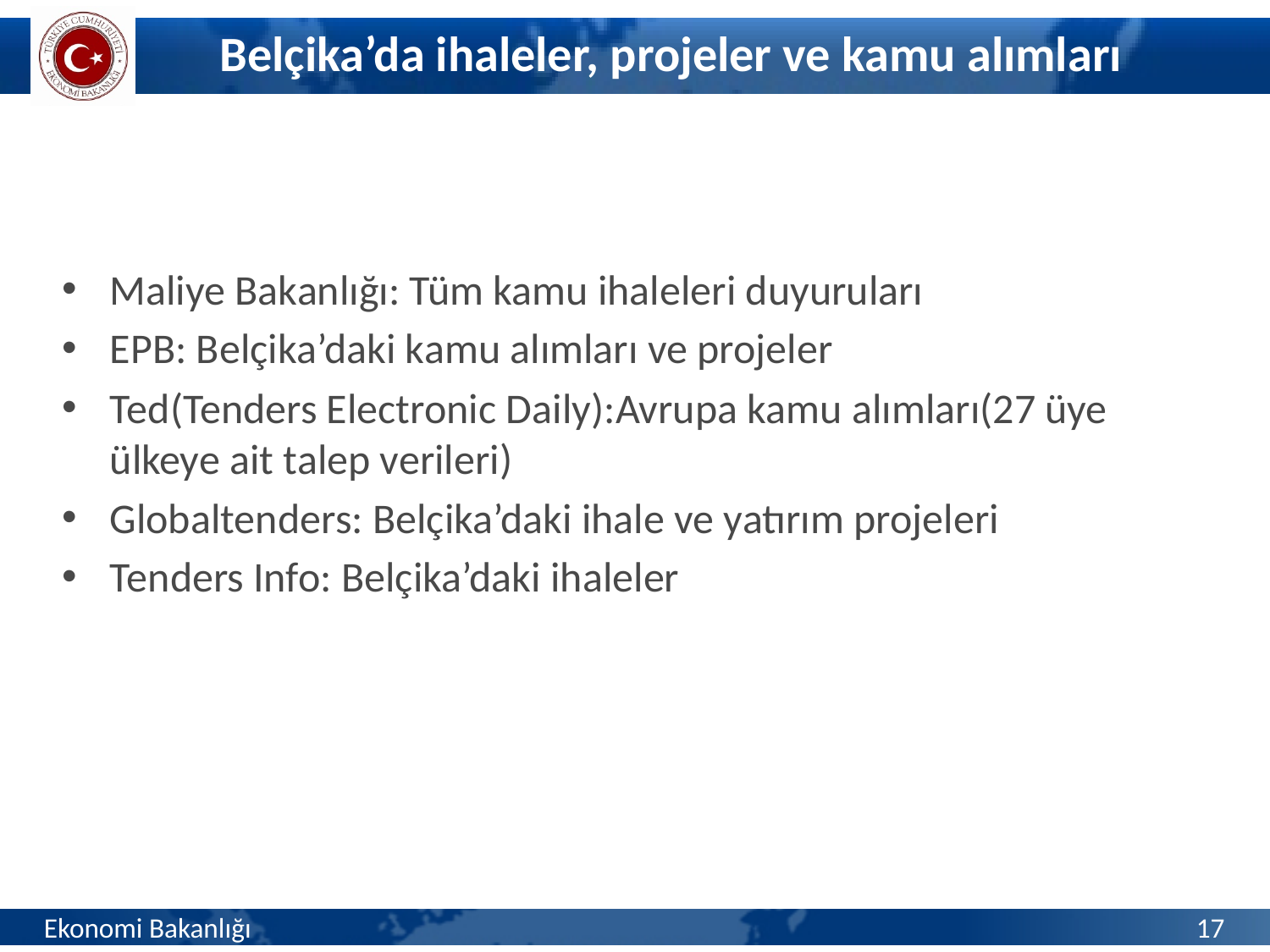

# Belçika’da ihaleler, projeler ve kamu alımları

Maliye Bakanlığı: Tüm kamu ihaleleri duyuruları
EPB: Belçika’daki kamu alımları ve projeler
Ted(Tenders Electronic Daily):Avrupa kamu alımları(27 üye ülkeye ait talep verileri)
Globaltenders: Belçika’daki ihale ve yatırım projeleri
Tenders Info: Belçika’daki ihaleler
Ekonomi Bakanlığı
17